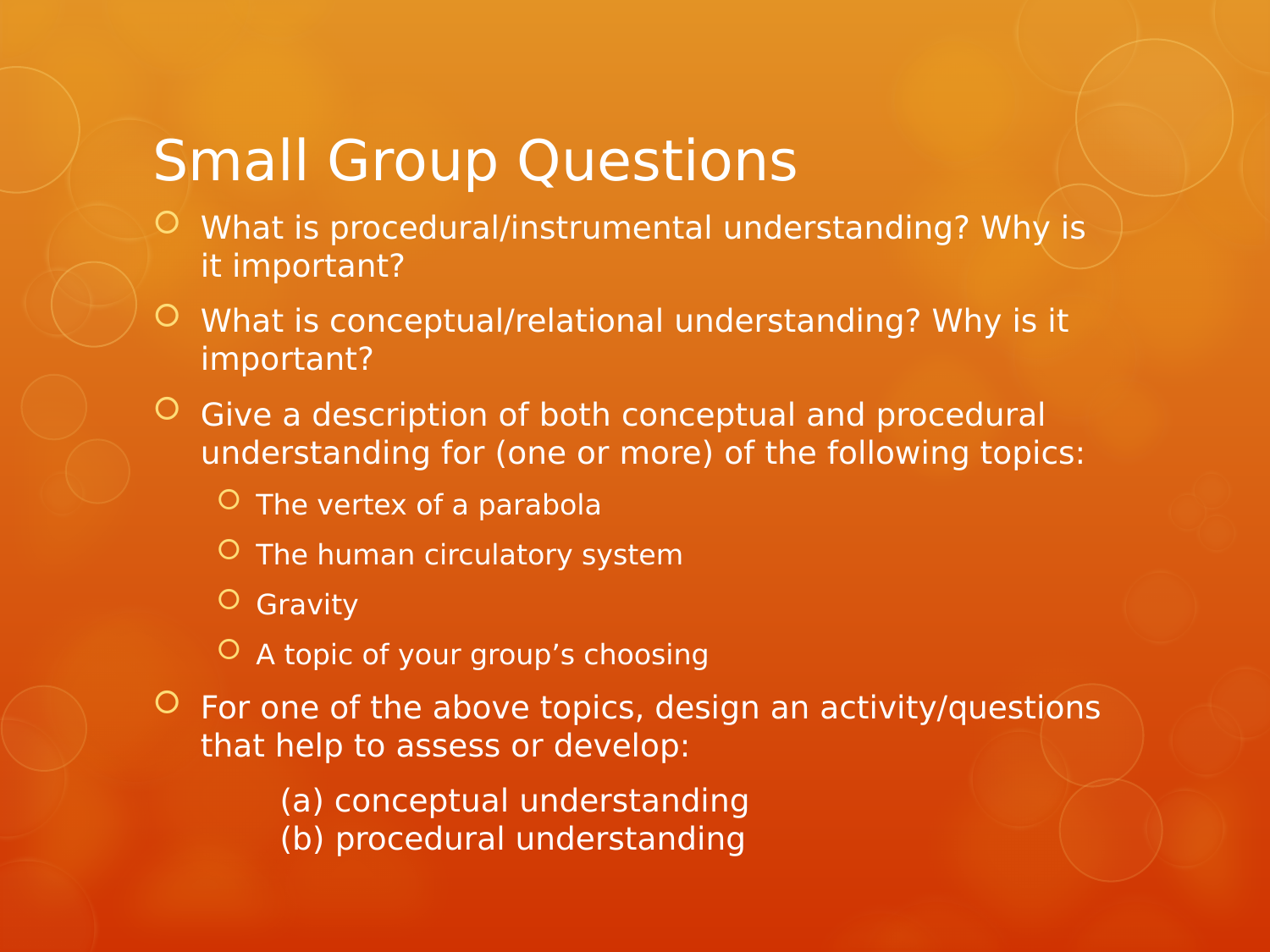

# Small Group Questions
What is procedural/instrumental understanding? Why is it important?
What is conceptual/relational understanding? Why is it important?
Give a description of both conceptual and procedural understanding for (one or more) of the following topics:
The vertex of a parabola
The human circulatory system
Gravity
A topic of your group’s choosing
For one of the above topics, design an activity/questions that help to assess or develop:
	(a) conceptual understanding
	(b) procedural understanding